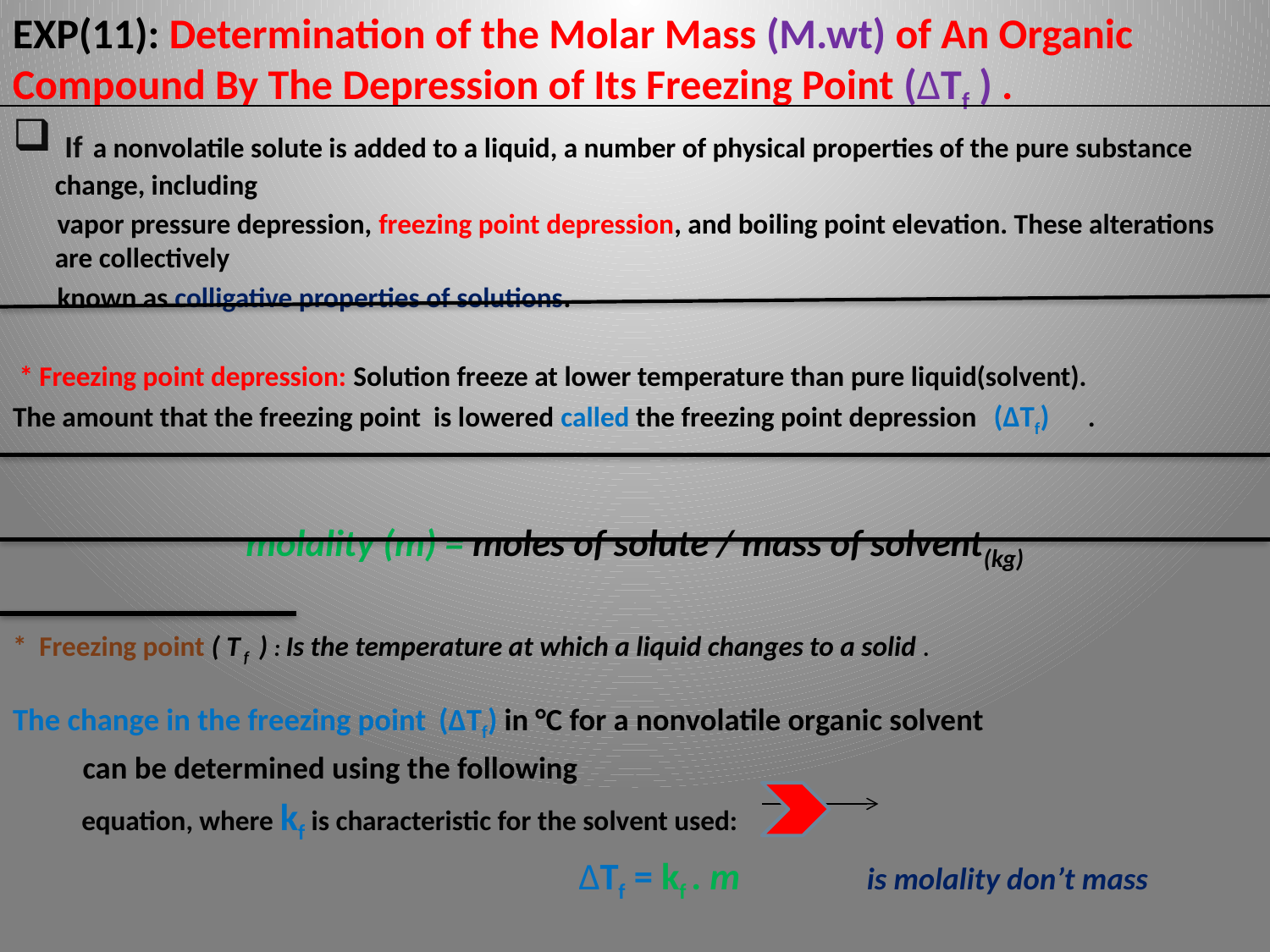

EXP(11): Determination of the Molar Mass (M.wt) of An Organic Compound By The Depression of Its Freezing Point (ΔTf ) .

#

 If a nonvolatile solute is added to a liquid, a number of physical properties of the pure substance change, including
       vapor pressure depression, freezing point depression, and boiling point elevation. These alterations are collectively
       known as colligative properties of solutions.

 * Freezing point depression: Solution freeze at lower temperature than pure liquid(solvent).
The amount that the freezing point  is lowered called the freezing point depression   (ΔTf)      .

molality (m) = moles of solute / mass of solvent(kg)

*  Freezing point ( T f  ) : Is the temperature at which a liquid changes to a solid .

The change in the freezing point   (ΔTf) in °C for a nonvolatile organic solvent
          can be determined using the following
             equation, where kf is characteristic for the solvent used:
                                                      ΔTf = kf . m               is molality don’t mass